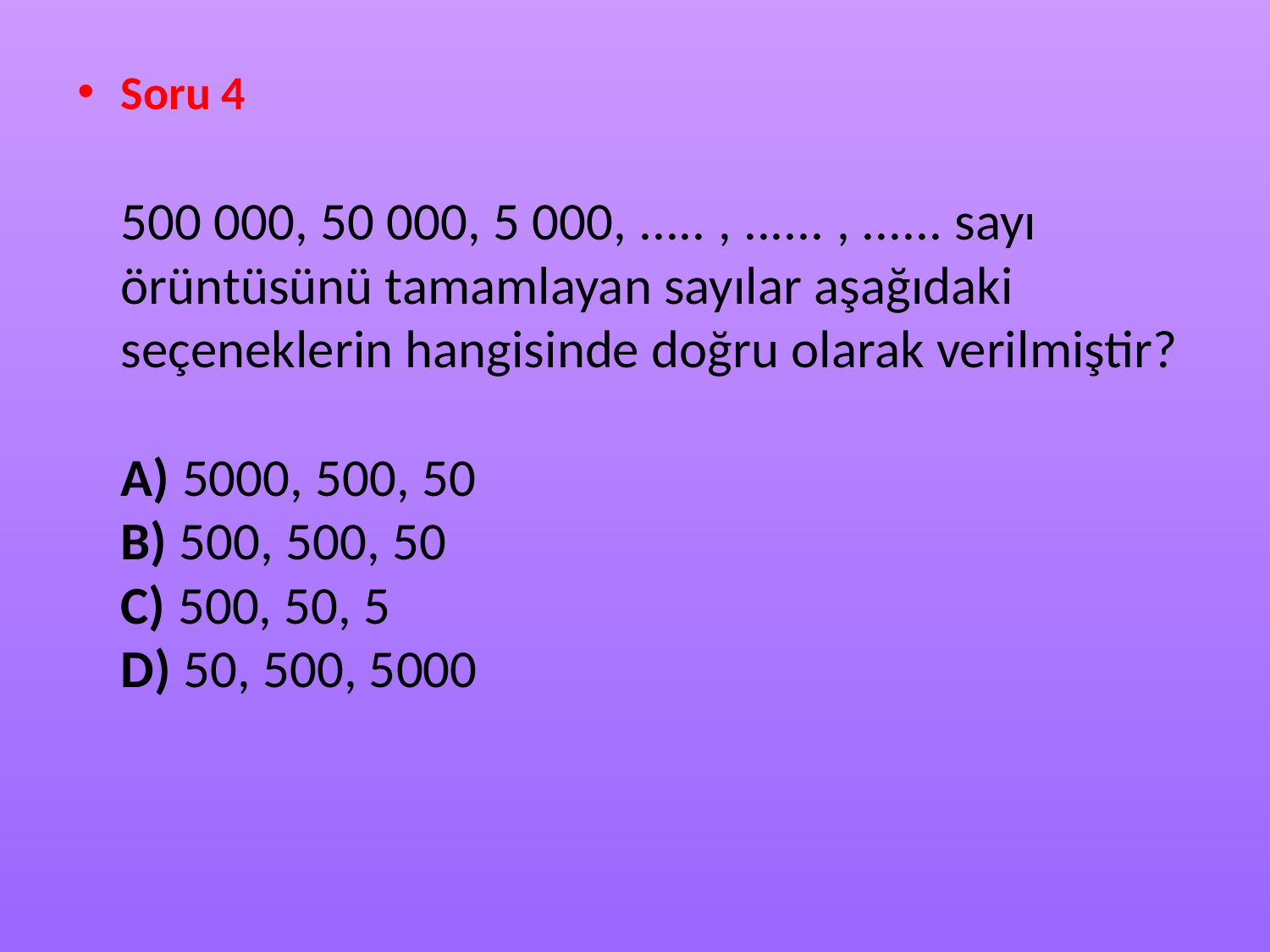

Soru 4
500 000, 50 000, 5 000, ..... , ...... , ...... sayı örüntüsünü tamamlayan sayılar aşağıdaki seçeneklerin hangisinde doğru olarak verilmiştir? 
A) 5000, 500, 50 
B) 500, 500, 50 
C) 500, 50, 5 
D) 50, 500, 5000